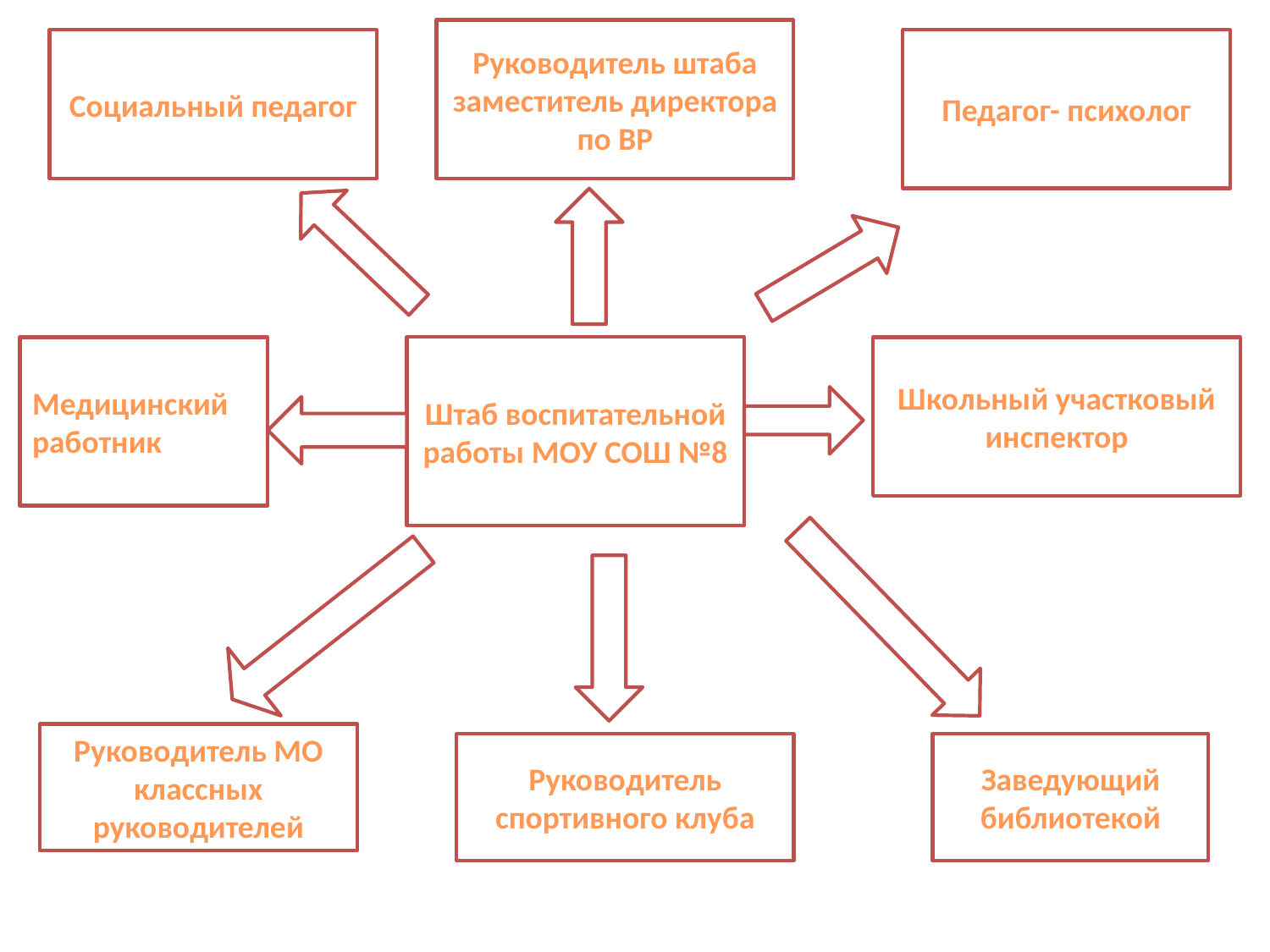

Руководитель штаба
заместитель директора по ВР
Социальный педагог
Педагог- психолог

Медицинский работник
Штаб воспитательной работы МОУ СОШ №8
Школьный участковый инспектор

Руководитель МО классных руководителей
Руководитель спортивного клуба
Заведующий библиотекой